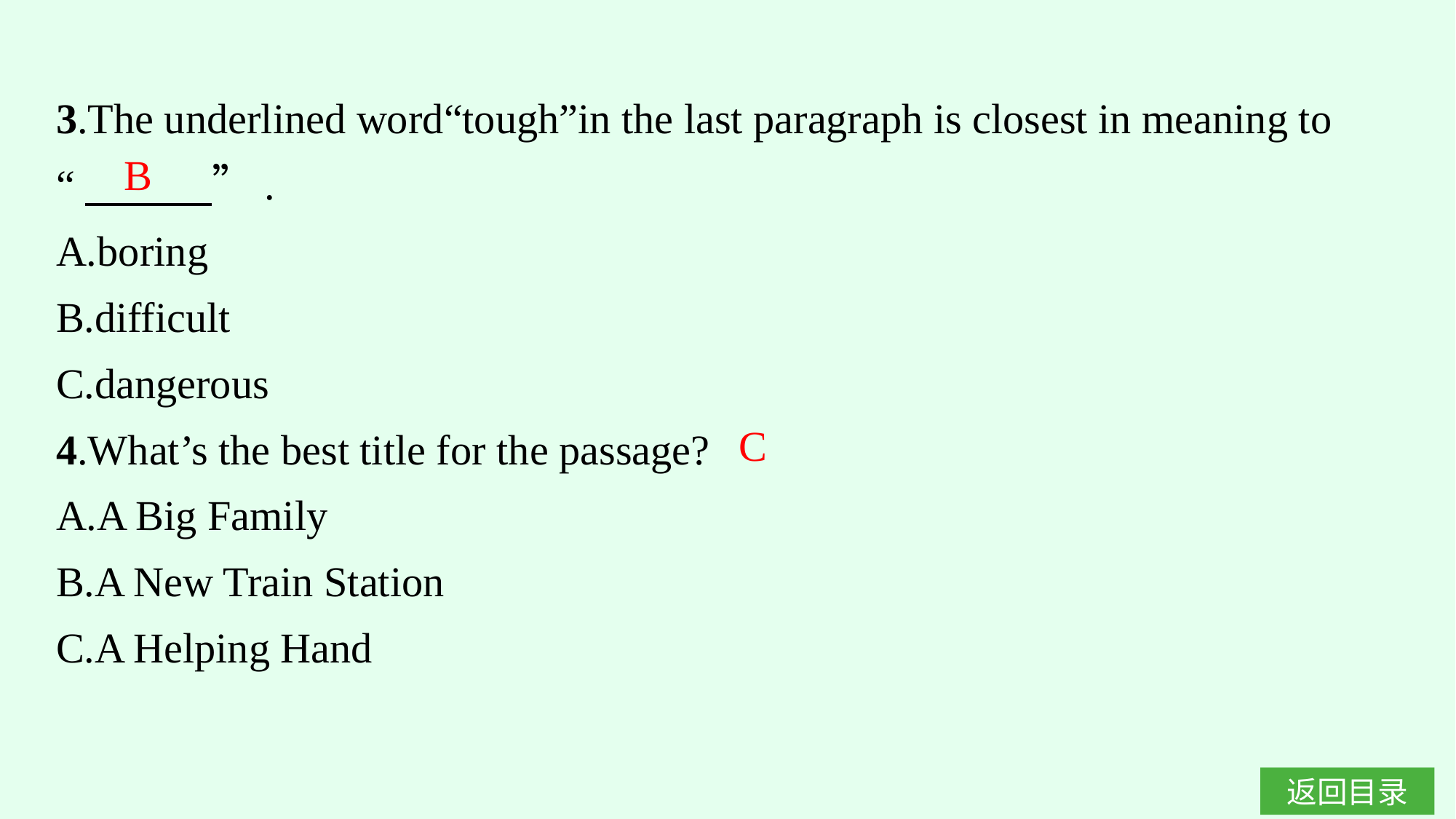

3.The underlined word“tough”in the last paragraph is closest in meaning to “　　　”.
A.boring
B.difficult
C.dangerous
4.What’s the best title for the passage?
A.A Big Family
B.A New Train Station
C.A Helping Hand
B
C